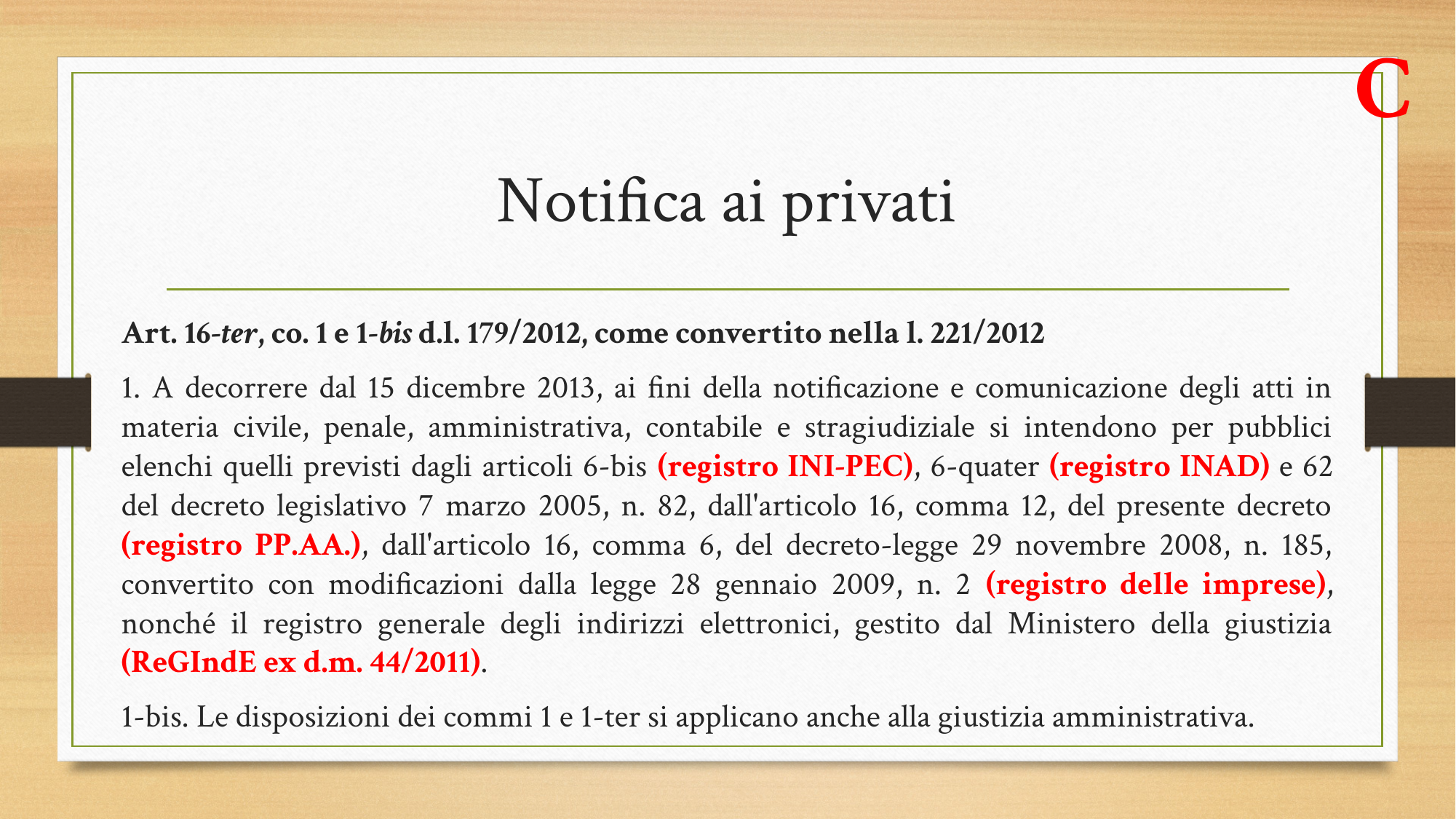

C
# Notifica ai privati
Art. 16-ter, co. 1 e 1-bis d.l. 179/2012, come convertito nella l. 221/2012
1. A decorrere dal 15 dicembre 2013, ai fini della notificazione e comunicazione degli atti in materia civile, penale, amministrativa, contabile e stragiudiziale si intendono per pubblici elenchi quelli previsti dagli articoli 6-bis (registro INI-PEC), 6-quater (registro INAD) e 62 del decreto legislativo 7 marzo 2005, n. 82, dall'articolo 16, comma 12, del presente decreto (registro PP.AA.), dall'articolo 16, comma 6, del decreto-legge 29 novembre 2008, n. 185, convertito con modificazioni dalla legge 28 gennaio 2009, n. 2 (registro delle imprese), nonché il registro generale degli indirizzi elettronici, gestito dal Ministero della giustizia (ReGIndE ex d.m. 44/2011).
1-bis. Le disposizioni dei commi 1 e 1-ter si applicano anche alla giustizia amministrativa.